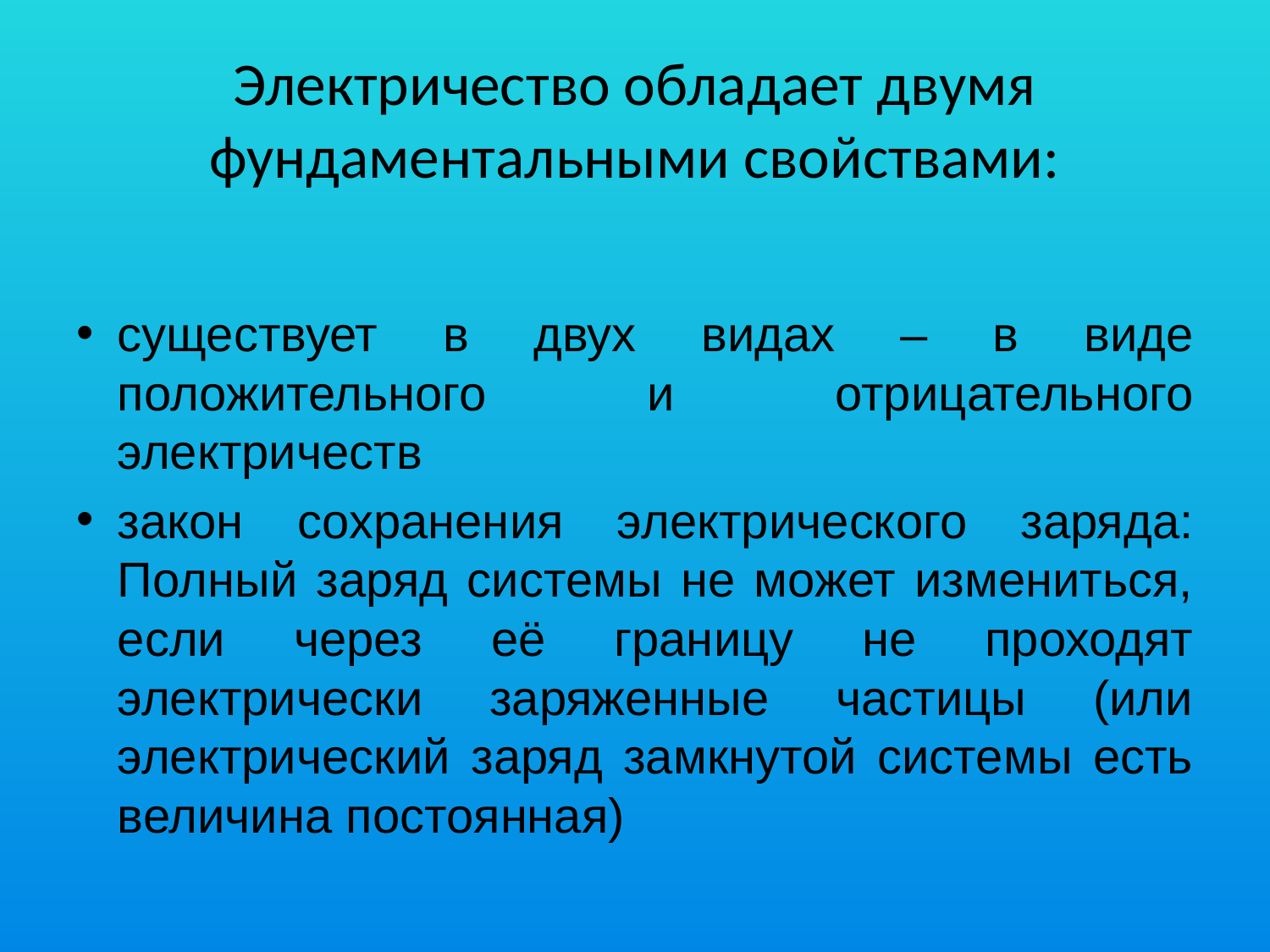

# Электричество обладает двумя фундаментальными свойствами:
существует в двух видах – в виде положительного и отрицательного электричеств
закон сохранения электрического заряда: Полный заряд системы не может измениться, если через её границу не проходят электрически заряженные частицы (или электрический заряд замкнутой системы есть величина постоянная)